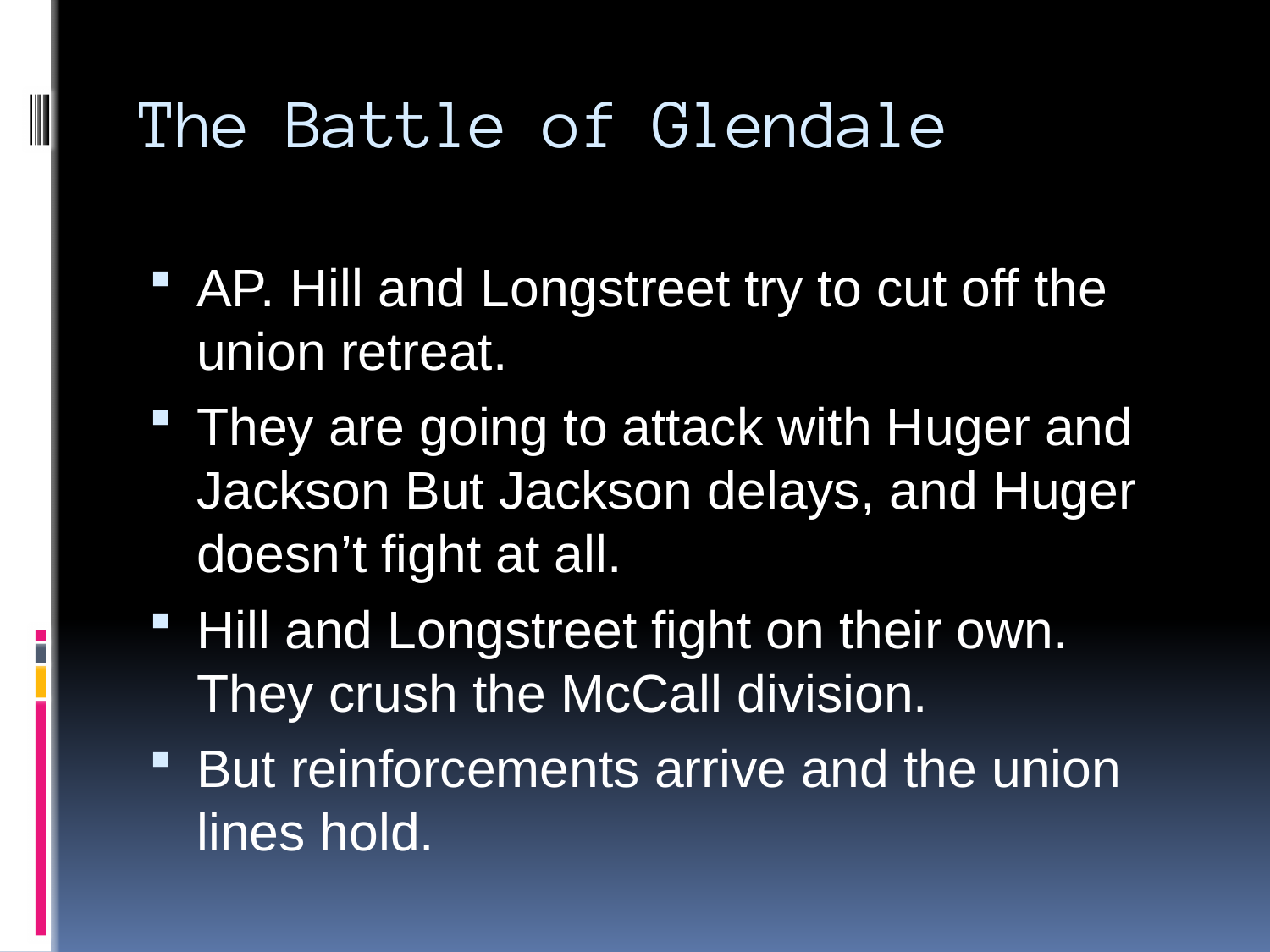

# The Battle of Glendale
AP. Hill and Longstreet try to cut off the union retreat.
They are going to attack with Huger and Jackson But Jackson delays, and Huger doesn’t fight at all.
Hill and Longstreet fight on their own. They crush the McCall division.
But reinforcements arrive and the union lines hold.